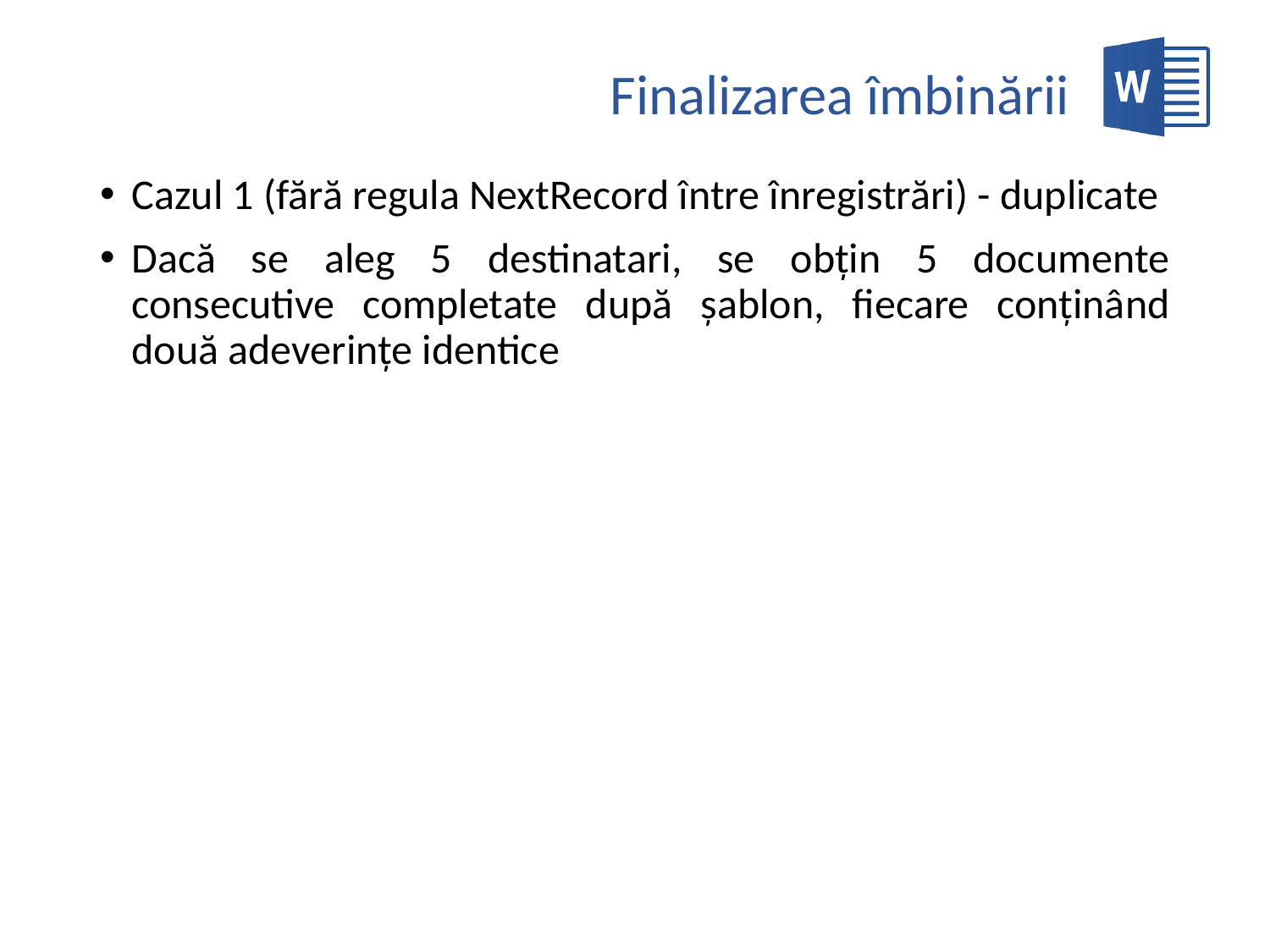

# Finalizarea îmbinării
Cazul 1 (fără regula NextRecord între înregistrări) - duplicate
Dacă se aleg 5 destinatari, se obţin 5 documente consecutive completate după şablon, fiecare conţinând două adeverinţe identice